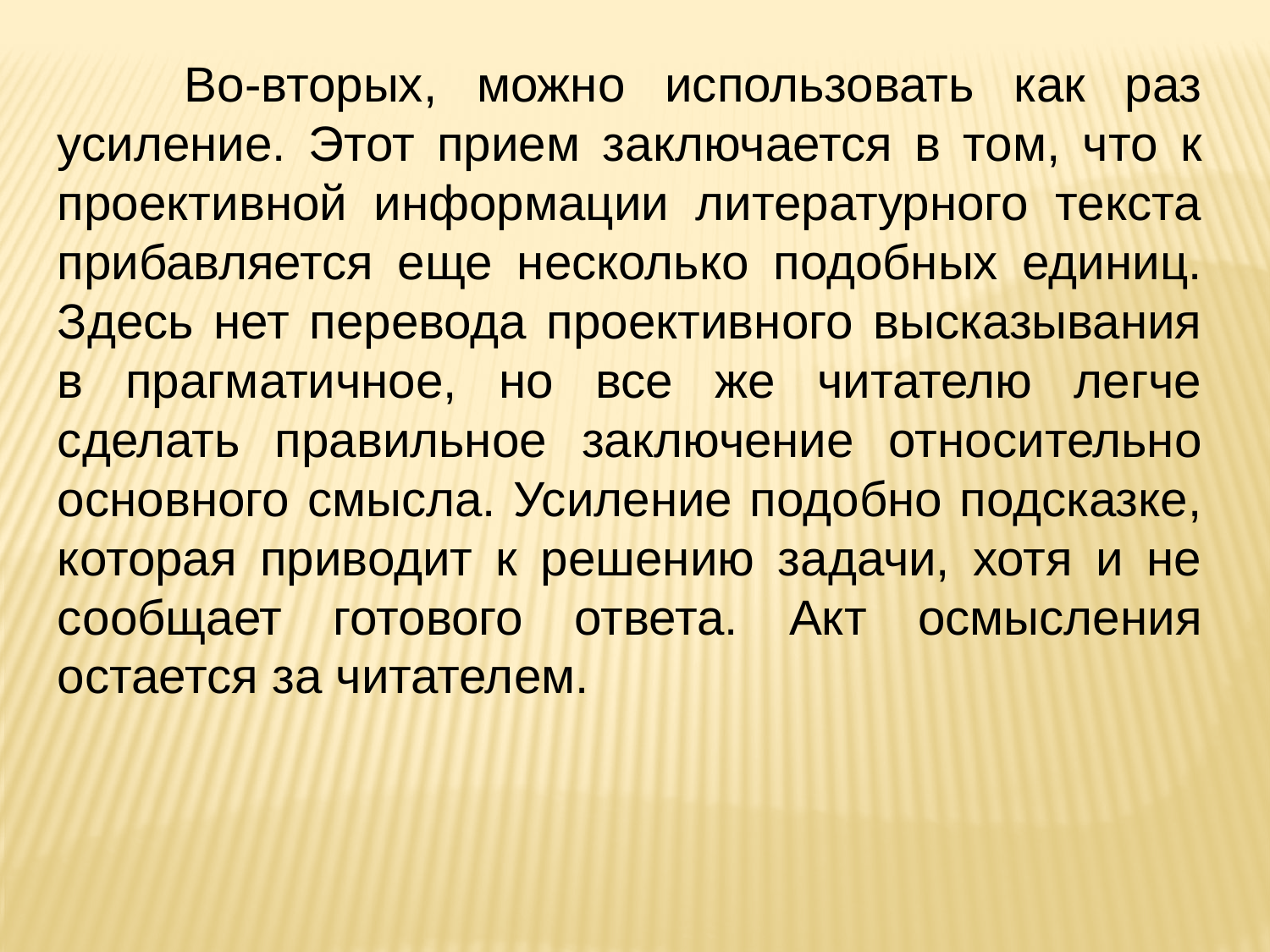

Во-вторых, можно использовать как раз усиление. Этот прием заключается в том, что к проективной информации литературного текста прибавляется еще несколько подобных единиц. Здесь нет перевода проективного высказывания в прагматичное, но все же читателю легче сделать правильное заключение относительно основного смысла. Усиление подобно подсказке, которая приводит к решению задачи, хотя и не сообщает готового ответа. Акт осмысления остается за читателем.